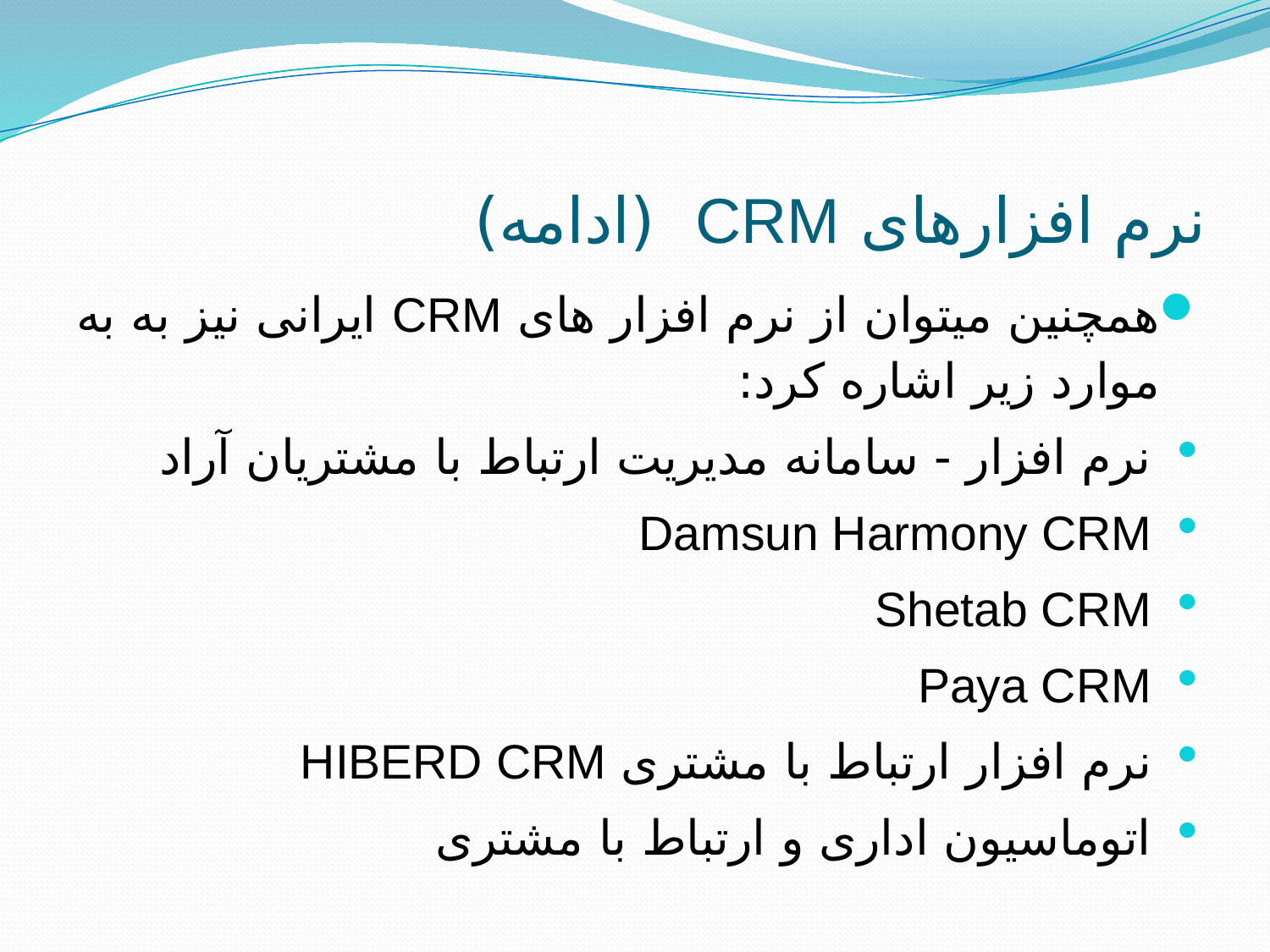

# نرم افزارهای CRM  (ادامه)
همچنین میتوان از نرم افزار های CRM ایرانی نیز به به موارد زیر اشاره کرد:
نرم افزار - سامانه مدیریت ارتباط با مشتریان آراد
Damsun Harmony CRM
Shetab CRM
Paya CRM
نرم افزار ارتباط با مشتری HIBERD CRM
اتوماسیون اداری و ارتباط با مشتری